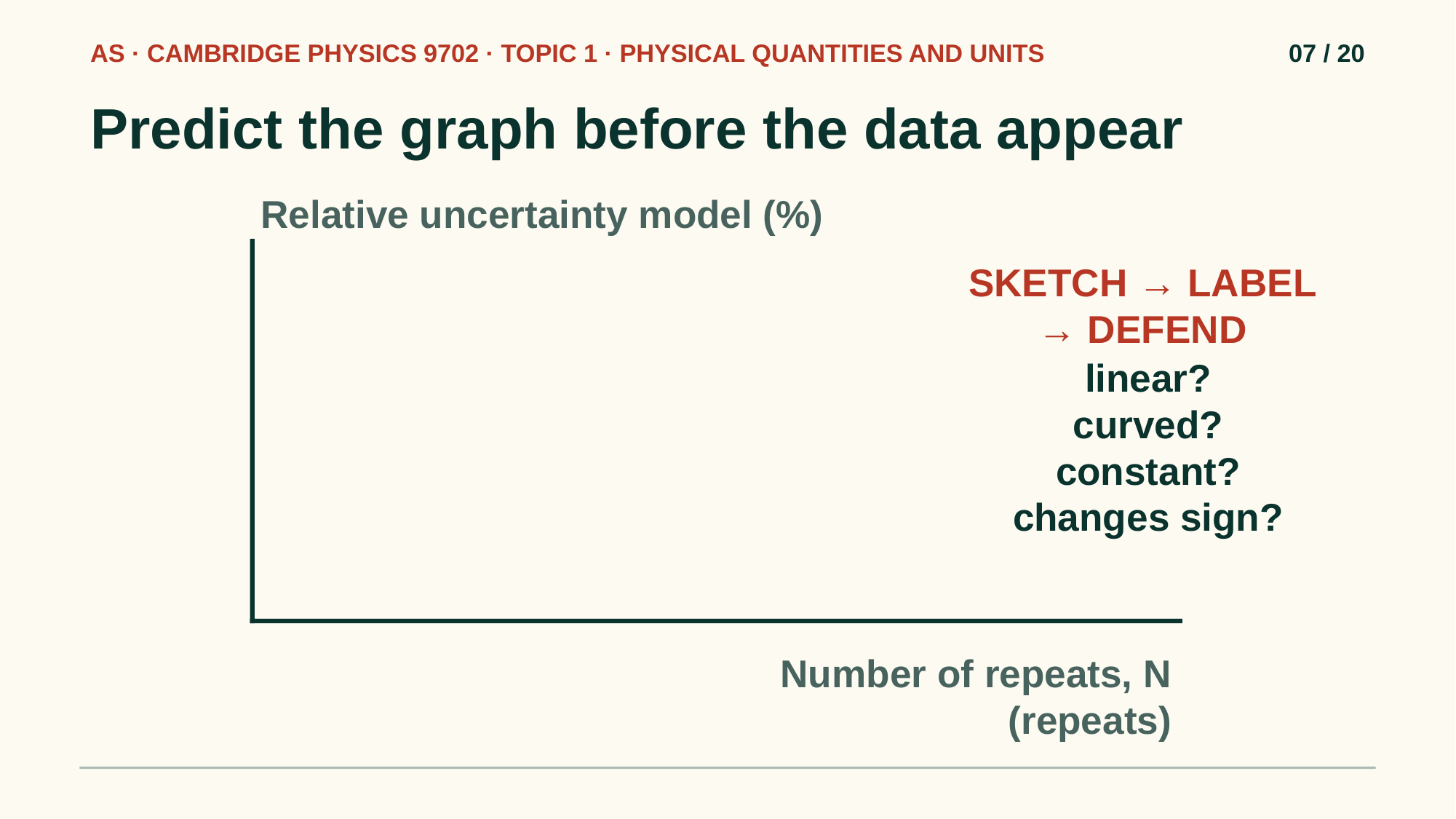

AS · CAMBRIDGE PHYSICS 9702 · TOPIC 1 · PHYSICAL QUANTITIES AND UNITS
07 / 20
Predict the graph before the data appear
Relative uncertainty model (%)

SKETCH → LABEL → DEFEND
linear?
curved?
constant?
changes sign?

Number of repeats, N (repeats)